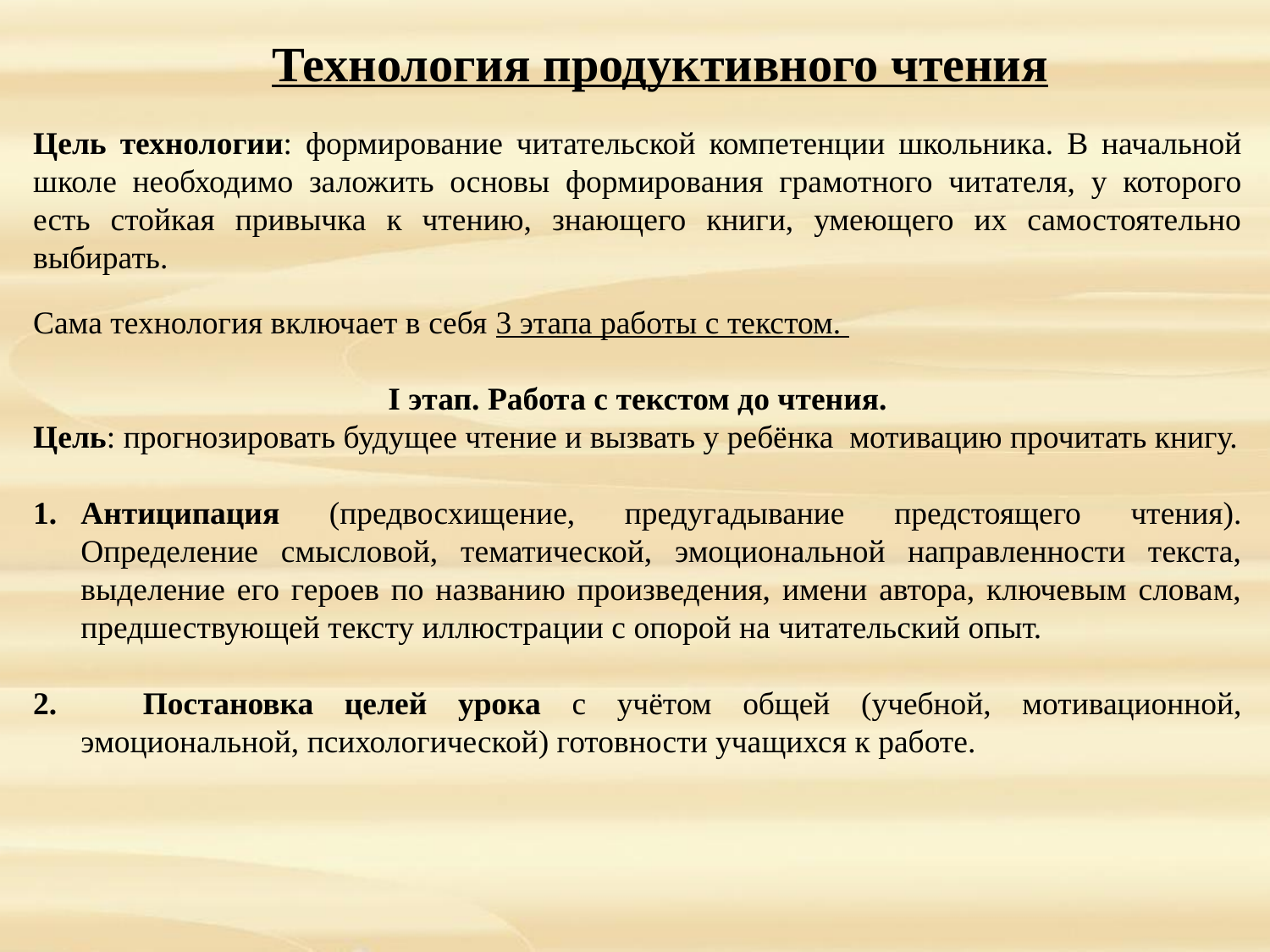

Технология продуктивного чтения
Цель технологии: формирование читательской компетенции школьника. В начальной школе необходимо заложить основы формирования грамотного читателя, у которого есть стойкая привычка к чтению, знающего книги, умеющего их самостоятельно выбирать.
Сама технология включает в себя 3 этапа работы с текстом.

I этап. Работа с текстом до чтения.
Цель: прогнозировать будущее чтение и вызвать у ребёнка  мотивацию прочитать книгу.
Антиципация (предвосхищение, предугадывание предстоящего чтения). Определение смысловой, тематической, эмоциональной направленности текста, выделение его героев по названию произведения, имени автора, ключевым словам, предшествующей тексту иллюстрации с опорой на читательский опыт.

  Постановка целей урока с учётом общей (учебной, мотивационной, эмоциональной, психологической) готовности учащихся к работе.